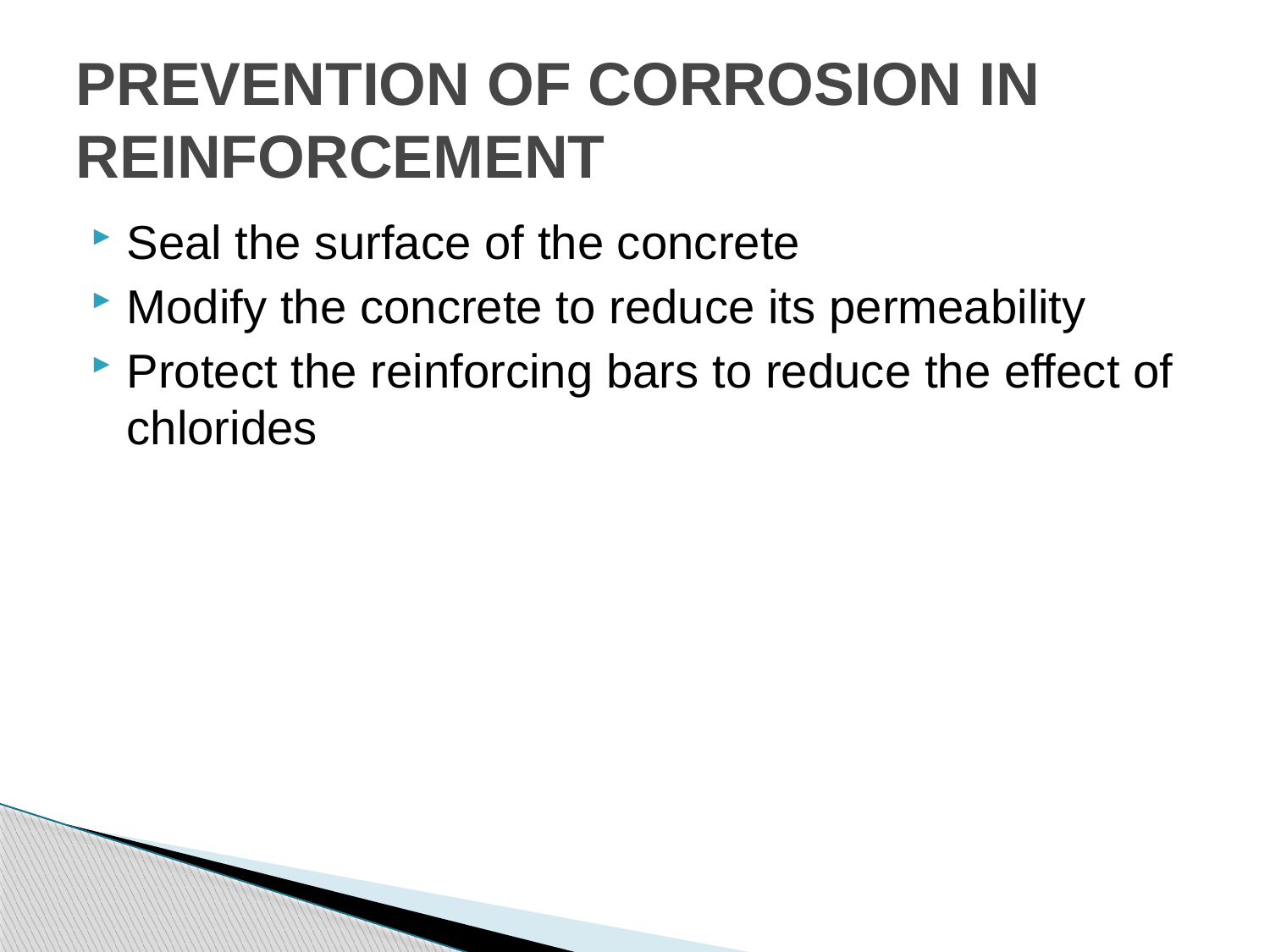

# PREVENTION OF CORROSION IN REINFORCEMENT
Seal the surface of the concrete
Modify the concrete to reduce its permeability
Protect the reinforcing bars to reduce the effect of chlorides